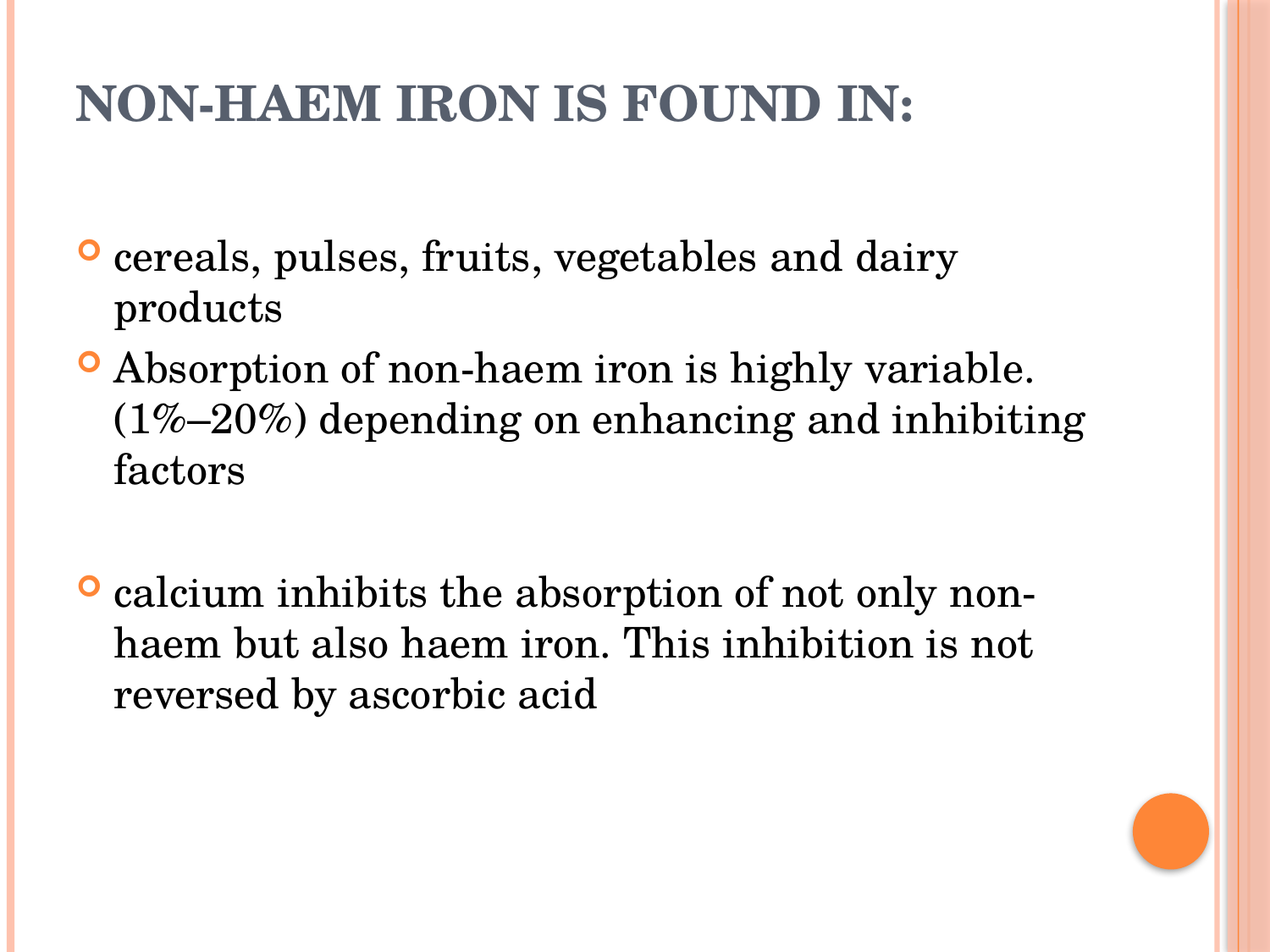

# Non-haem iron is found in:
cereals, pulses, fruits, vegetables and dairy products
Absorption of non-haem iron is highly variable. (1%–20%) depending on enhancing and inhibiting factors

calcium inhibits the absorption of not only non-haem but also haem iron. This inhibition is not reversed by ascorbic acid